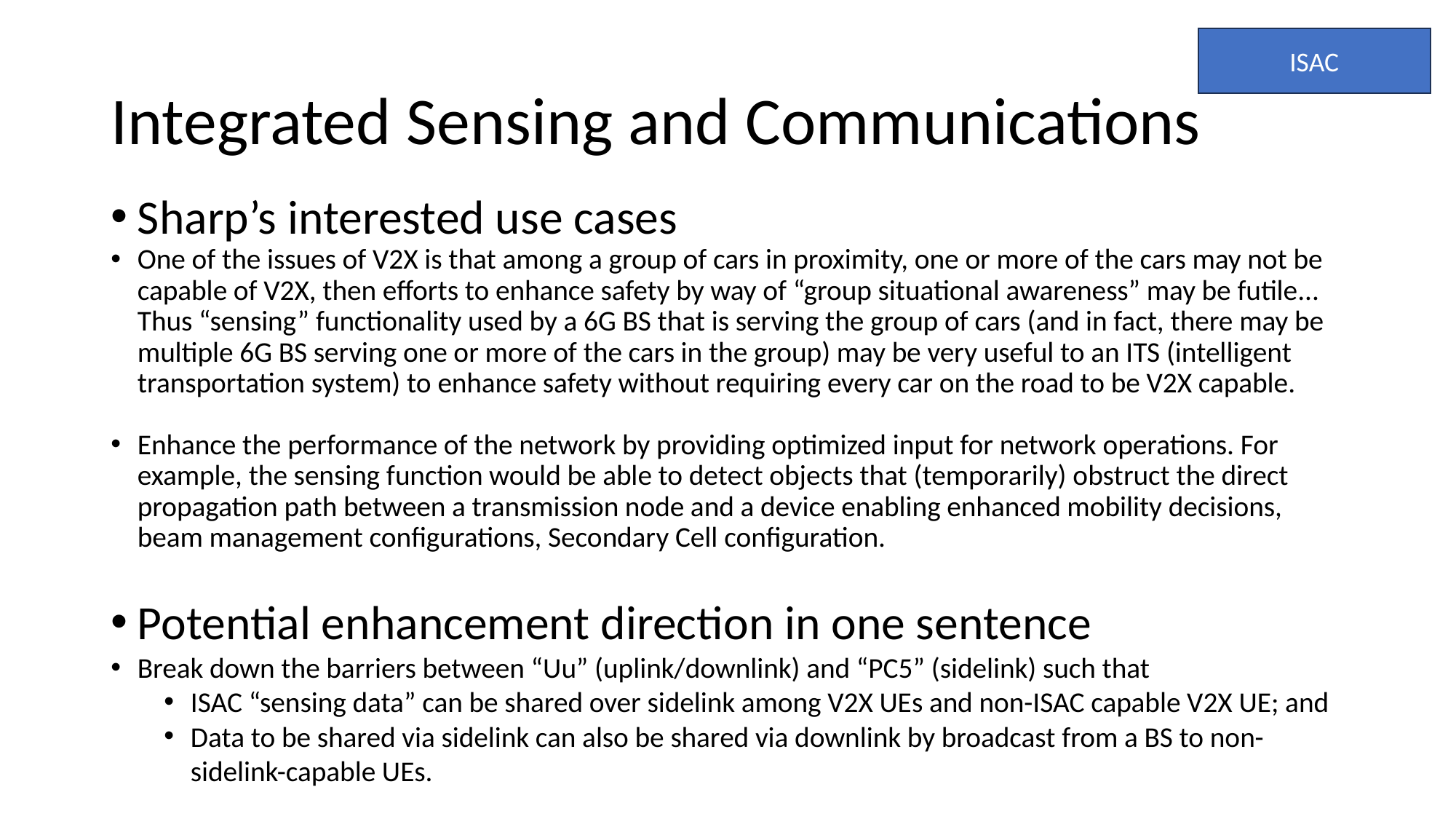

ISAC
# Integrated Sensing and Communications
Sharp’s interested use cases
One of the issues of V2X is that among a group of cars in proximity, one or more of the cars may not be capable of V2X, then efforts to enhance safety by way of “group situational awareness” may be futile... Thus “sensing” functionality used by a 6G BS that is serving the group of cars (and in fact, there may be multiple 6G BS serving one or more of the cars in the group) may be very useful to an ITS (intelligent transportation system) to enhance safety without requiring every car on the road to be V2X capable.

Enhance the performance of the network by providing optimized input for network operations. For example, the sensing function would be able to detect objects that (temporarily) obstruct the direct propagation path between a transmission node and a device enabling enhanced mobility decisions, beam management configurations, Secondary Cell configuration.

Potential enhancement direction in one sentence
Break down the barriers between “Uu” (uplink/downlink) and “PC5” (sidelink) such that
ISAC “sensing data” can be shared over sidelink among V2X UEs and non-ISAC capable V2X UE; and
Data to be shared via sidelink can also be shared via downlink by broadcast from a BS to non-sidelink-capable UEs.